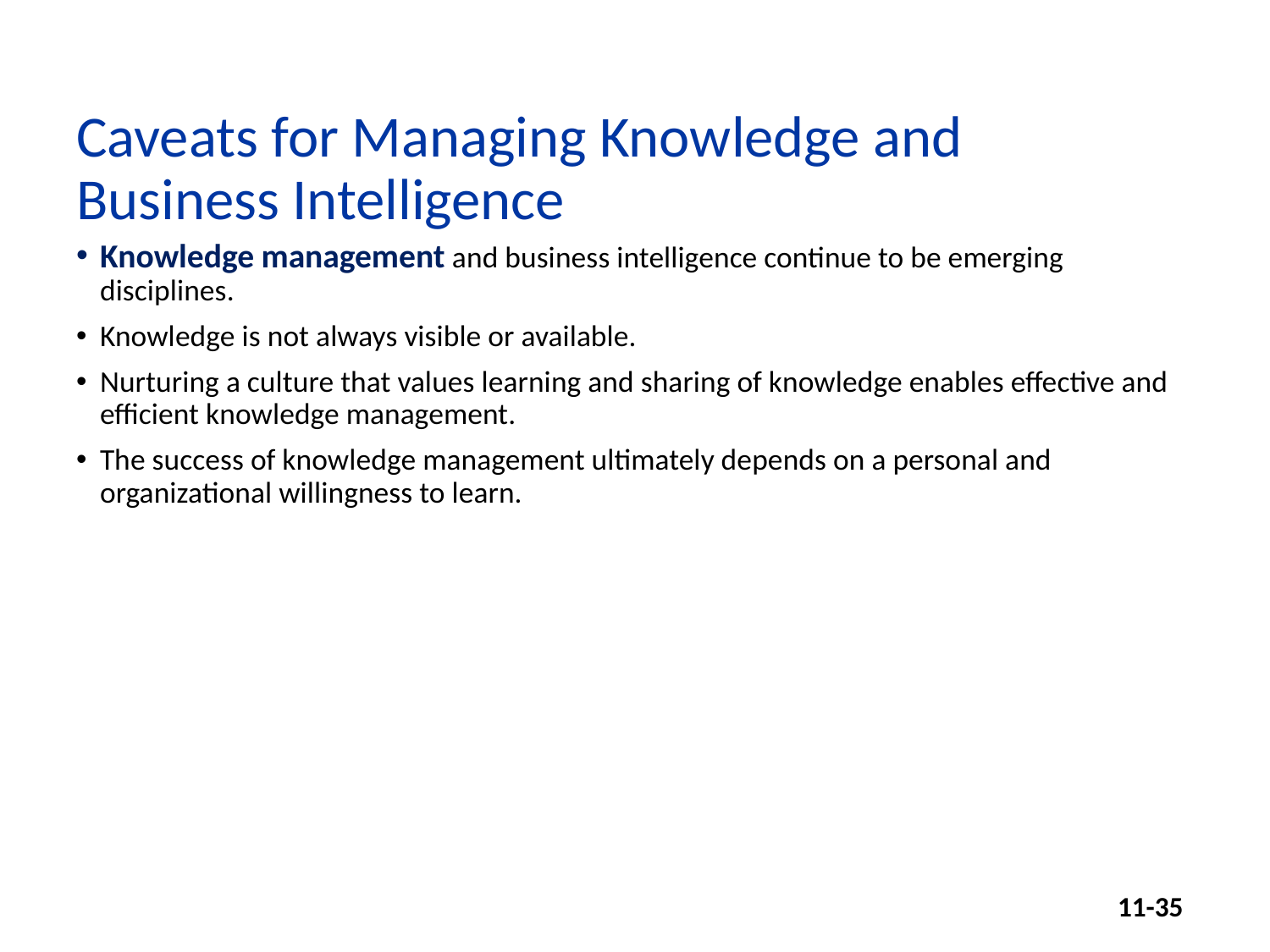

# Caveats for Managing Knowledge and Business Intelligence
Knowledge management and business intelligence continue to be emerging disciplines.
Knowledge is not always visible or available.
Nurturing a culture that values learning and sharing of knowledge enables effective and efficient knowledge management.
The success of knowledge management ultimately depends on a personal and organizational willingness to learn.